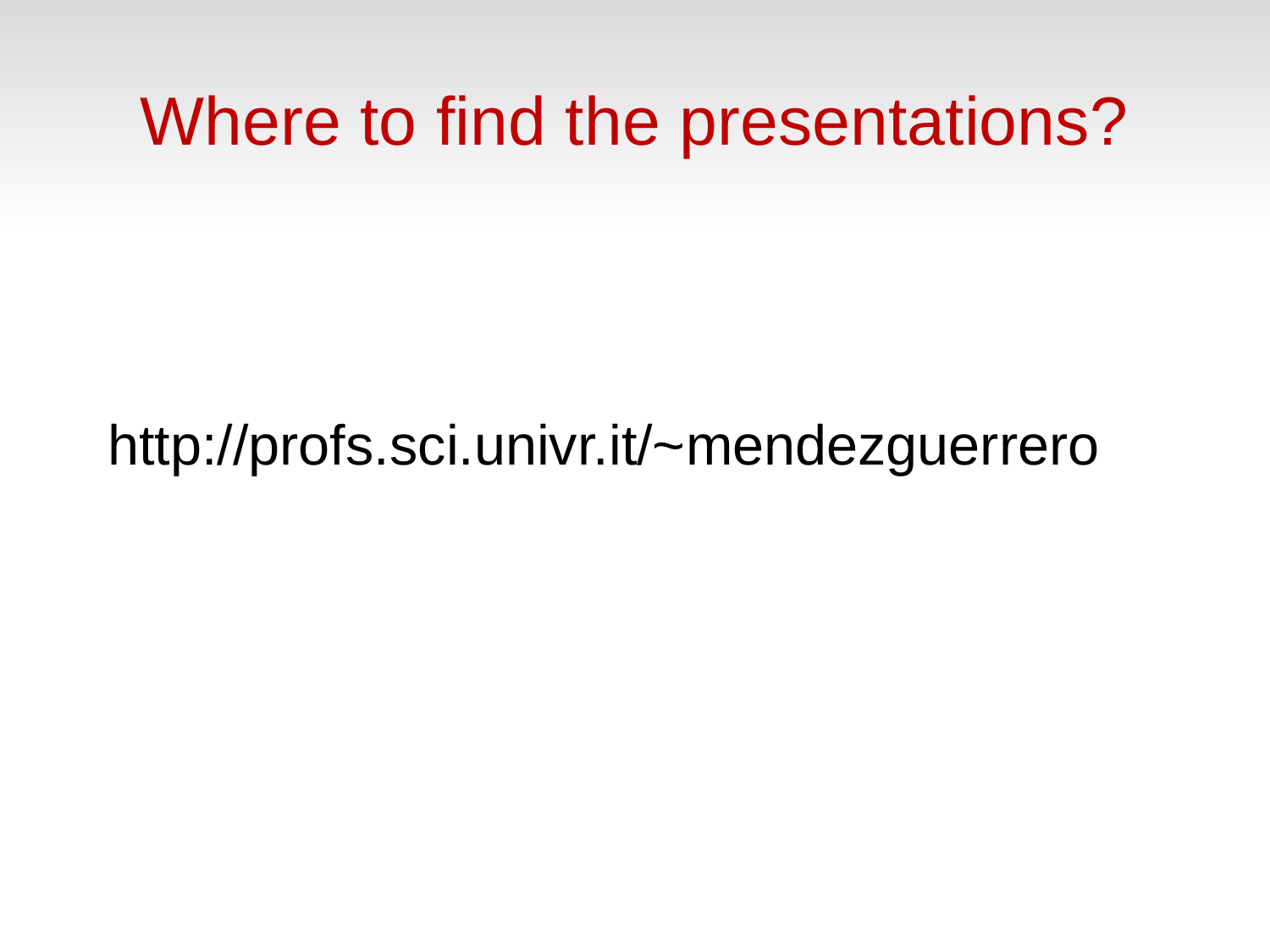

# Where to find the presentations?
http://profs.sci.univr.it/~mendezguerrero